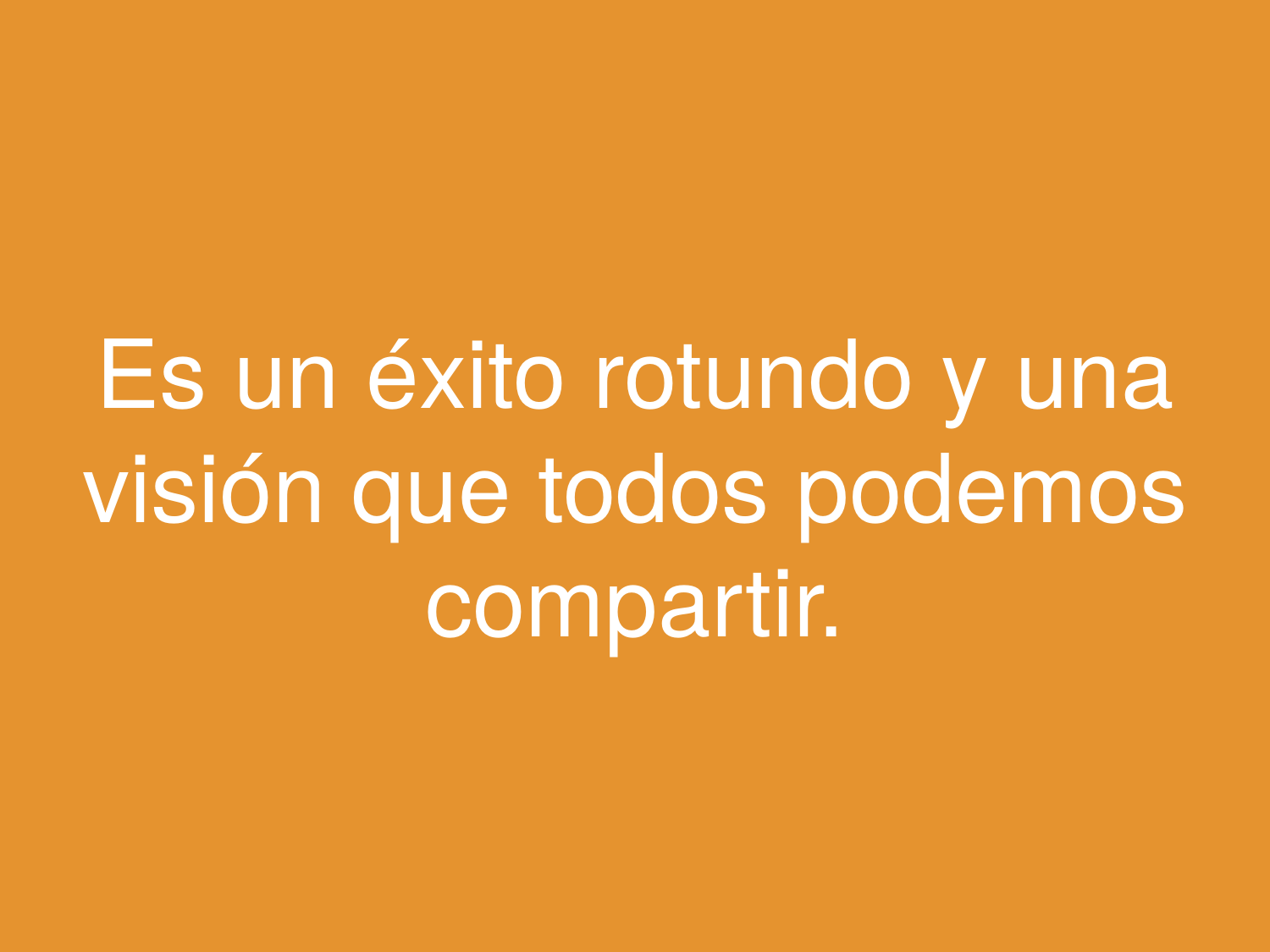

Es un éxito rotundo y una visión que todos podemos compartir.